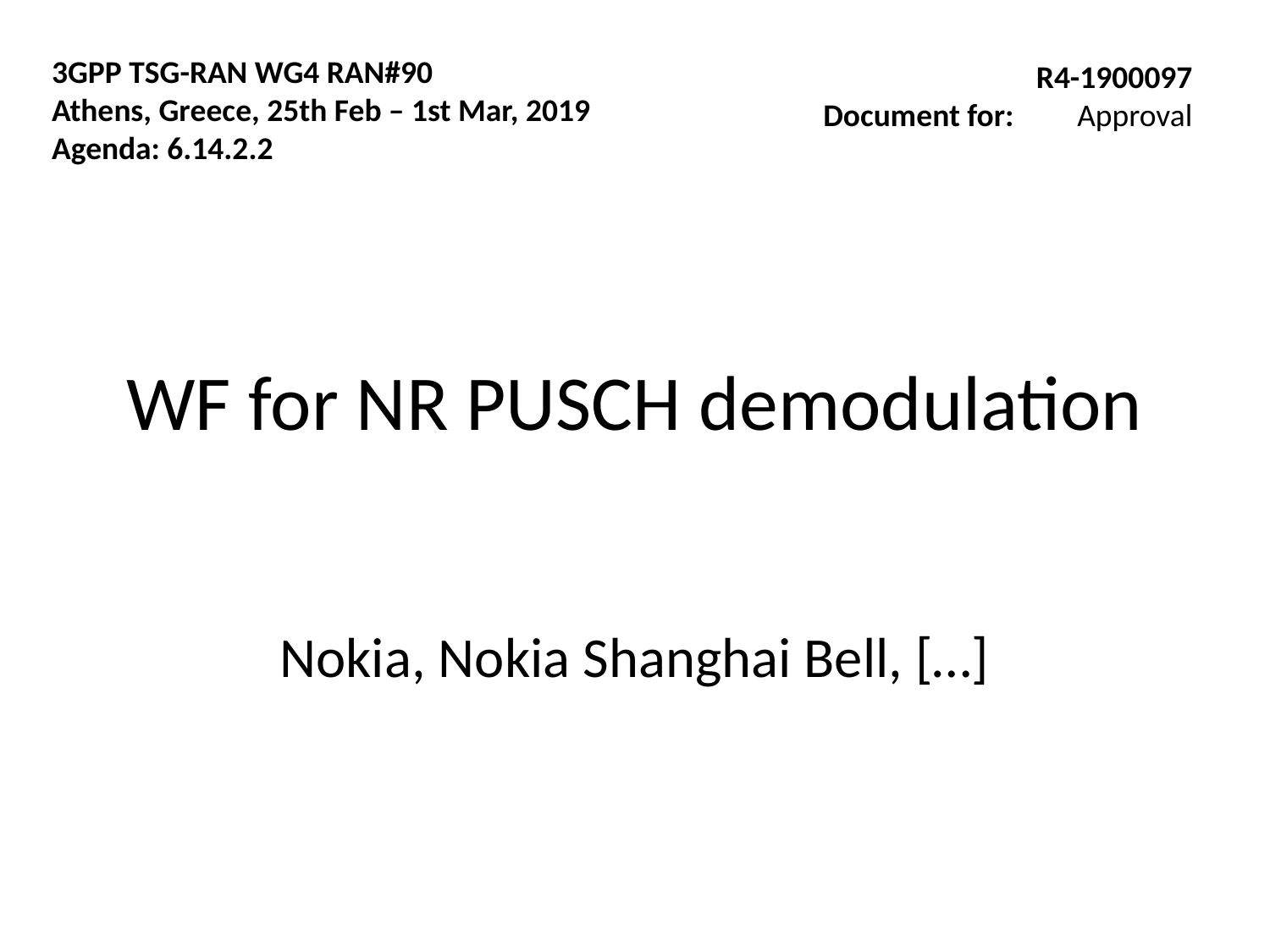

3GPP TSG-RAN WG4 RAN#90
Athens, Greece, 25th Feb – 1st Mar, 2019
Agenda: 6.14.2.2
R4-1900097
Document for:	Approval
# WF for NR PUSCH demodulation
Nokia, Nokia Shanghai Bell, […]